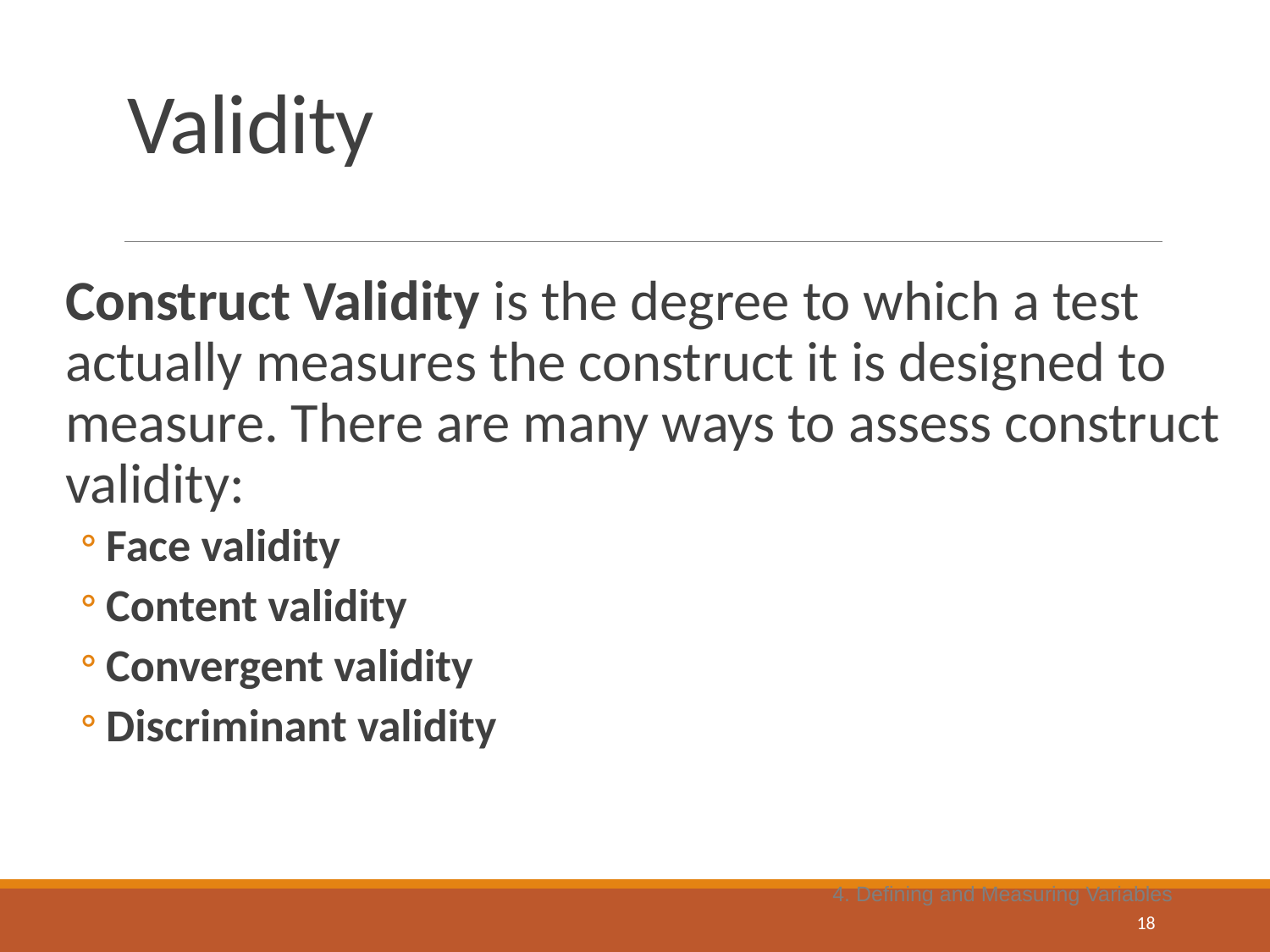

# Validity
Construct Validity is the degree to which a test actually measures the construct it is designed to measure. There are many ways to assess construct validity:
Face validity
Content validity
Convergent validity
Discriminant validity

4. Defining and Measuring Variables
18